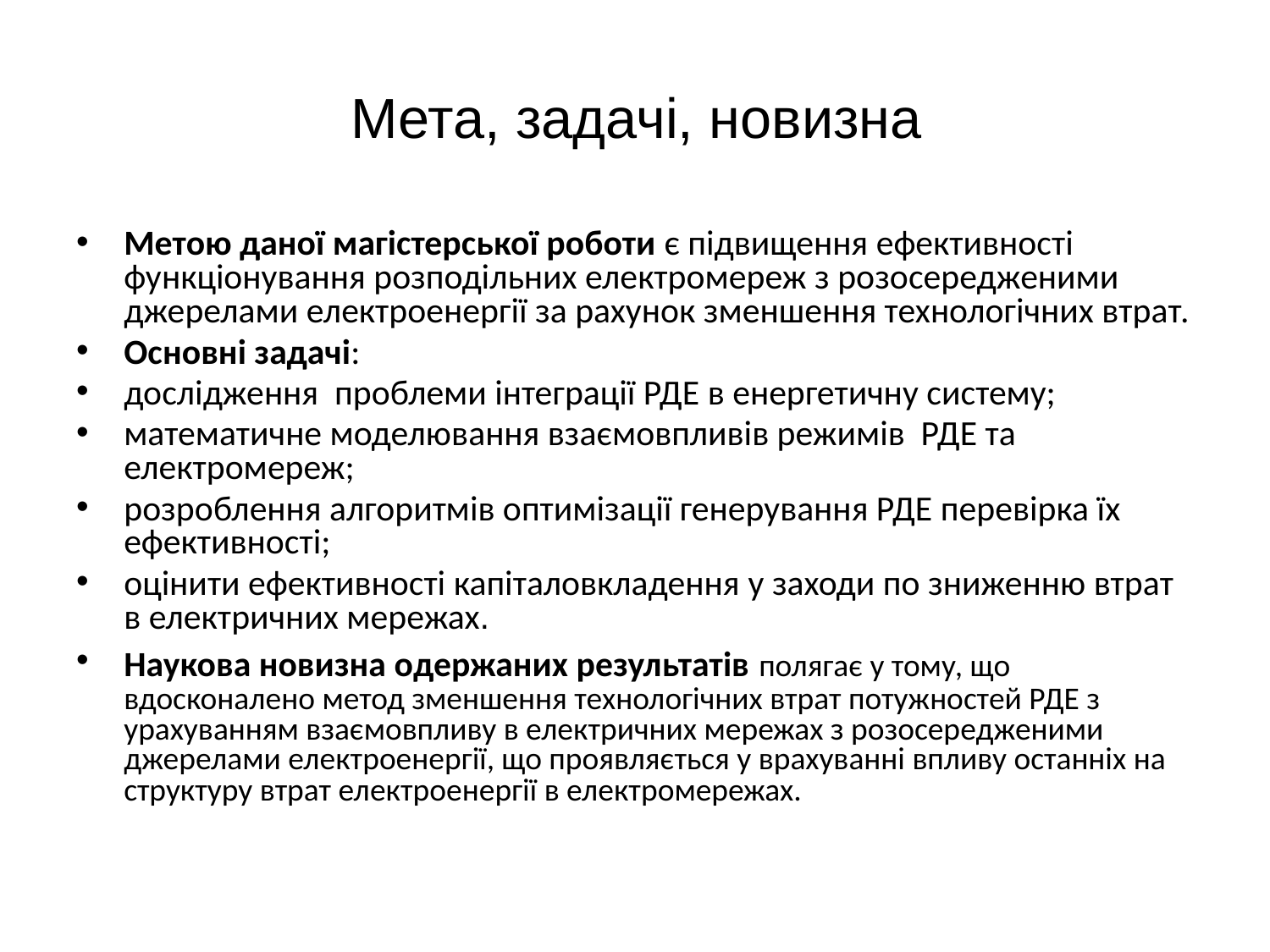

# Мета, задачі, новизна
Метою даної магістерської роботи є підвищення ефективності функціонування розподільних електромереж з розосередженими джерелами електроенергії за рахунок зменшення технологічних втрат.
Основні задачі:
дослідження  проблеми інтеграції РДЕ в енергетичну систему;
математичне моделювання взаємовпливів режимів  РДЕ та електромереж;
розроблення алгоритмів оптимізації генерування РДЕ перевірка їх ефективності;
оцінити ефективності капіталовкладення у заходи по зниженню втрат в електричних мережах.
Наукова новизна одержаних результатів полягає у тому, що вдосконалено метод зменшення технологічних втрат потужностей РДЕ з урахуванням взаємовпливу в електричних мережах з розосередженими джерелами електроенергії, що проявляється у врахуванні впливу останніх на структуру втрат електроенергії в електромережах.